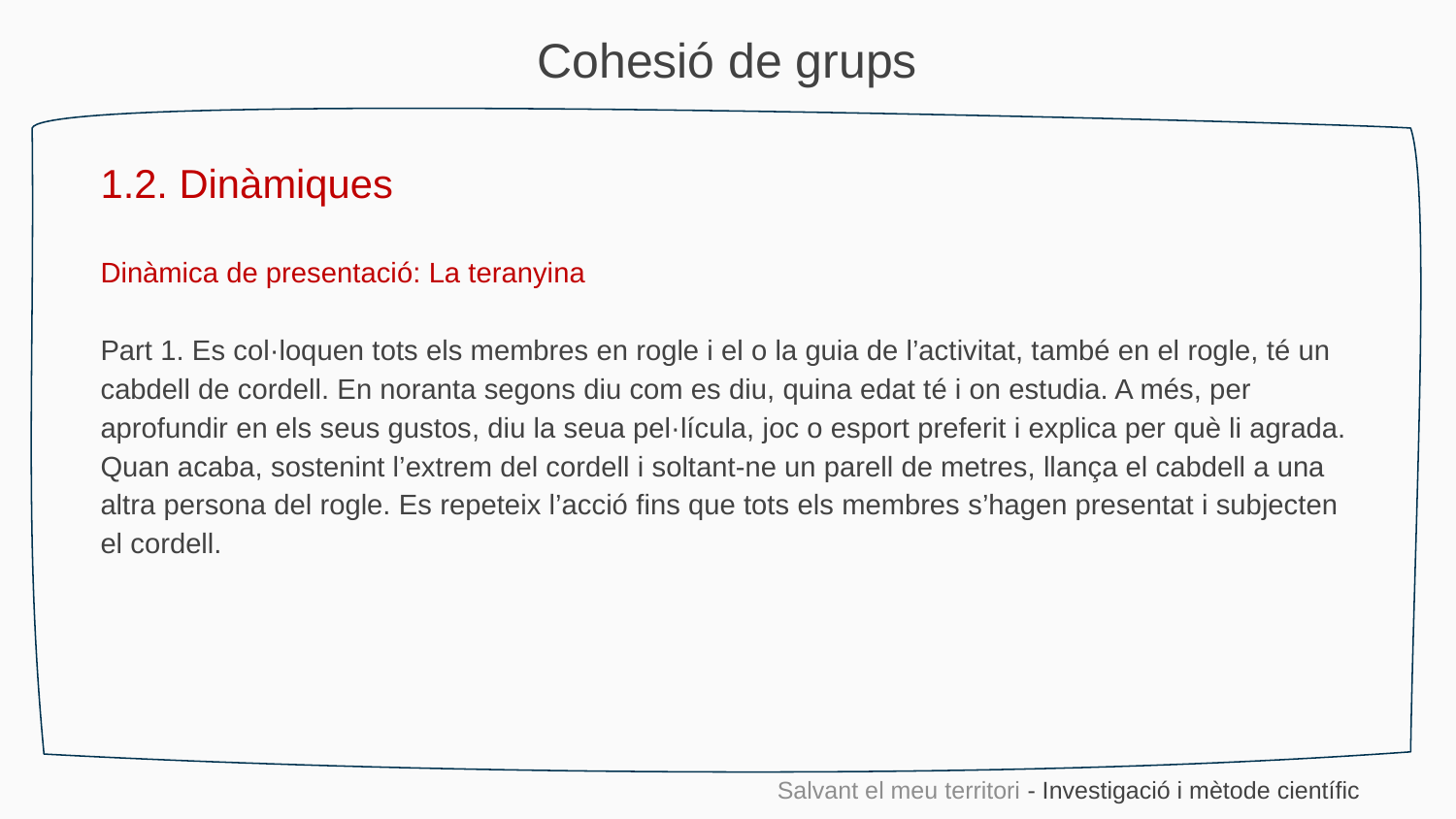

Cohesió de grups

1.2. Dinàmiques
Dinàmica de presentació: La teranyina

Part 1. Es col·loquen tots els membres en rogle i el o la guia de l’activitat, també en el rogle, té un cabdell de cordell. En noranta segons diu com es diu, quina edat té i on estudia. A més, per aprofundir en els seus gustos, diu la seua pel·lícula, joc o esport preferit i explica per què li agrada. Quan acaba, sostenint l’extrem del cordell i soltant-ne un parell de metres, llança el cabdell a una altra persona del rogle. Es repeteix l’acció fins que tots els membres s’hagen presentat i subjecten el cordell.

Salvant el meu territori - Investigació i mètode científic